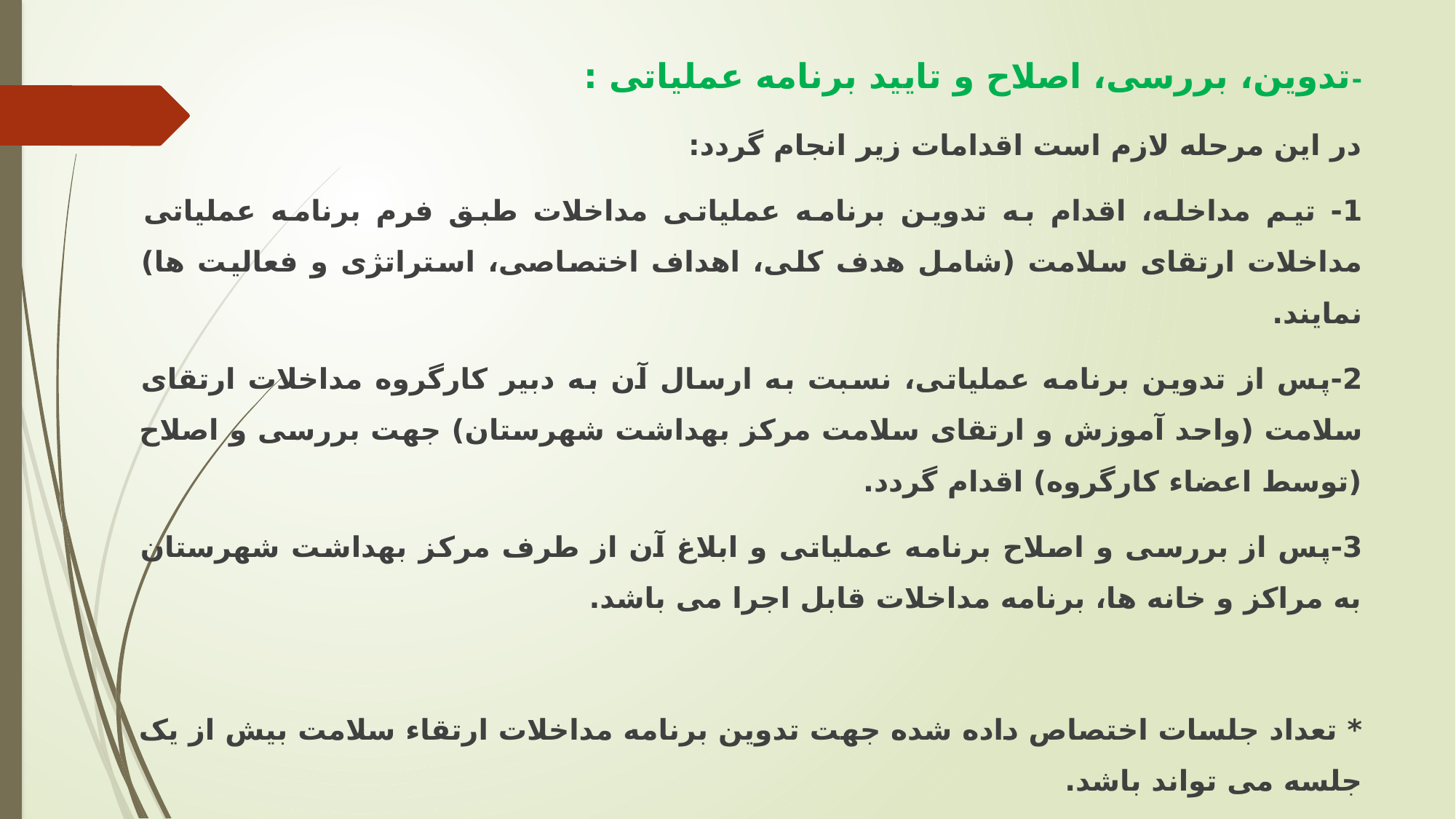

-تدوین، بررسی، اصلاح و تایید برنامه عملیاتی :
در این مرحله لازم است اقدامات زیر انجام گردد:
1- تیم مداخله، اقدام به تدوین برنامه عملیاتی مداخلات طبق فرم برنامه عملیاتی مداخلات ارتقای سلامت (شامل هدف کلی، اهداف اختصاصی، استراتژی و فعالیت ها) نمایند.
2-پس از تدوین برنامه عملیاتی، نسبت به ارسال آن به دبیر کارگروه مداخلات ارتقای سلامت (واحد آموزش و ارتقای سلامت مرکز بهداشت شهرستان) جهت بررسی و اصلاح (توسط اعضاء کارگروه) اقدام گردد.
3-پس از بررسی و اصلاح برنامه عملیاتی و ابلاغ آن از طرف مرکز بهداشت شهرستان به مراکز و خانه ها، برنامه مداخلات قابل اجرا می باشد.

* تعداد جلسات اختصاص داده شده جهت تدوین برنامه مداخلات ارتقاء سلامت بیش از یک جلسه می تواند باشد.